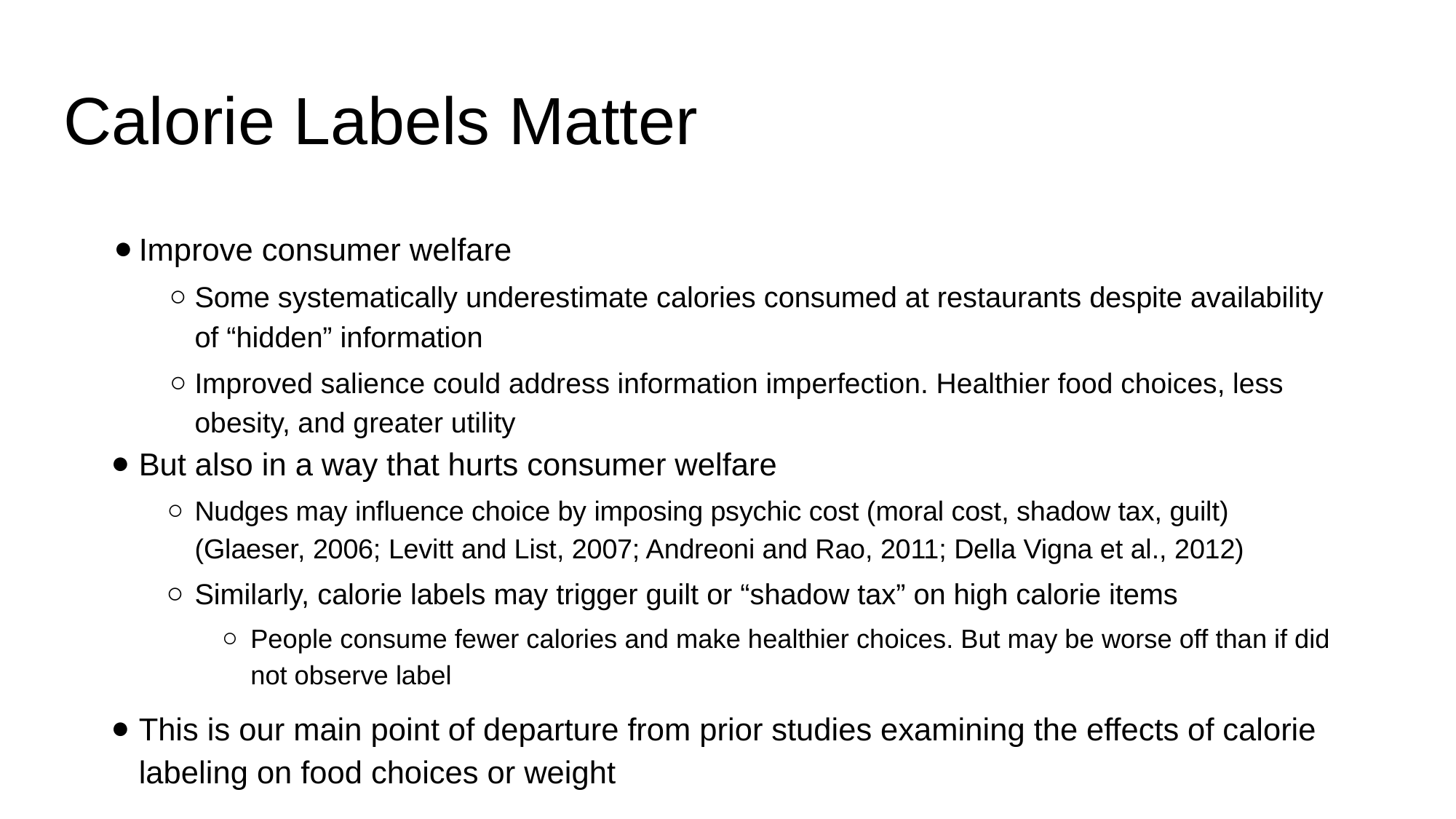

# Calorie Labels Matter
Improve consumer welfare
Some systematically underestimate calories consumed at restaurants despite availability of “hidden” information
Improved salience could address information imperfection. Healthier food choices, less obesity, and greater utility
But also in a way that hurts consumer welfare
Nudges may influence choice by imposing psychic cost (moral cost, shadow tax, guilt) (Glaeser, 2006; Levitt and List, 2007; Andreoni and Rao, 2011; Della Vigna et al., 2012)
Similarly, calorie labels may trigger guilt or “shadow tax” on high calorie items
People consume fewer calories and make healthier choices. But may be worse off than if did not observe label
This is our main point of departure from prior studies examining the effects of calorie labeling on food choices or weight